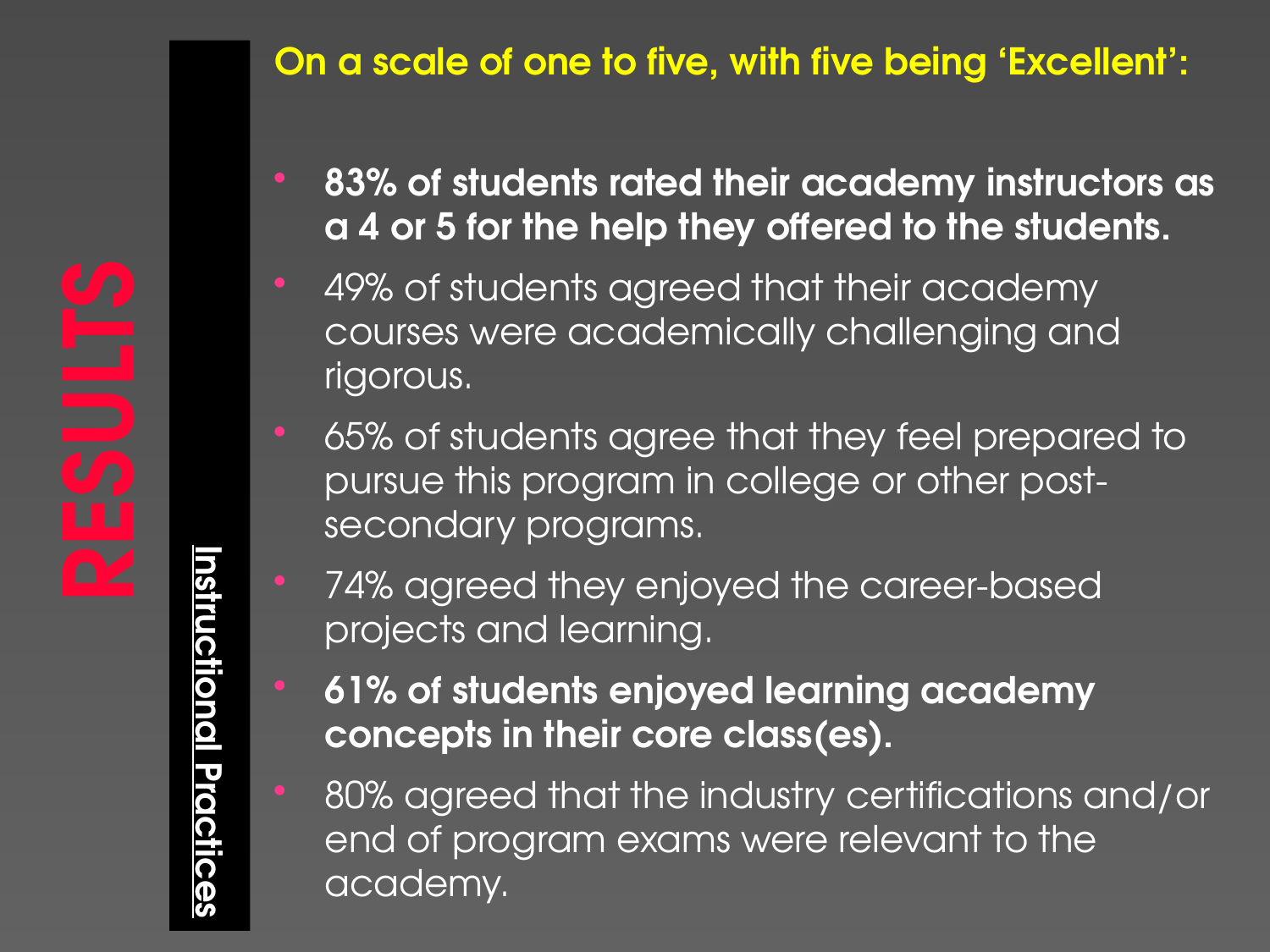

On a scale of one to five, with five being ‘Excellent’:

83% of students rated their academy instructors as a 4 or 5 for the help they offered to the students.
49% of students agreed that their academy courses were academically challenging and rigorous.
65% of students agree that they feel prepared to pursue this program in college or other post-secondary programs.
74% agreed they enjoyed the career-based projects and learning.
61% of students enjoyed learning academy concepts in their core class(es).
80% agreed that the industry certifications and/or end of program exams were relevant to the academy.

Instructional Practices
RESULTS